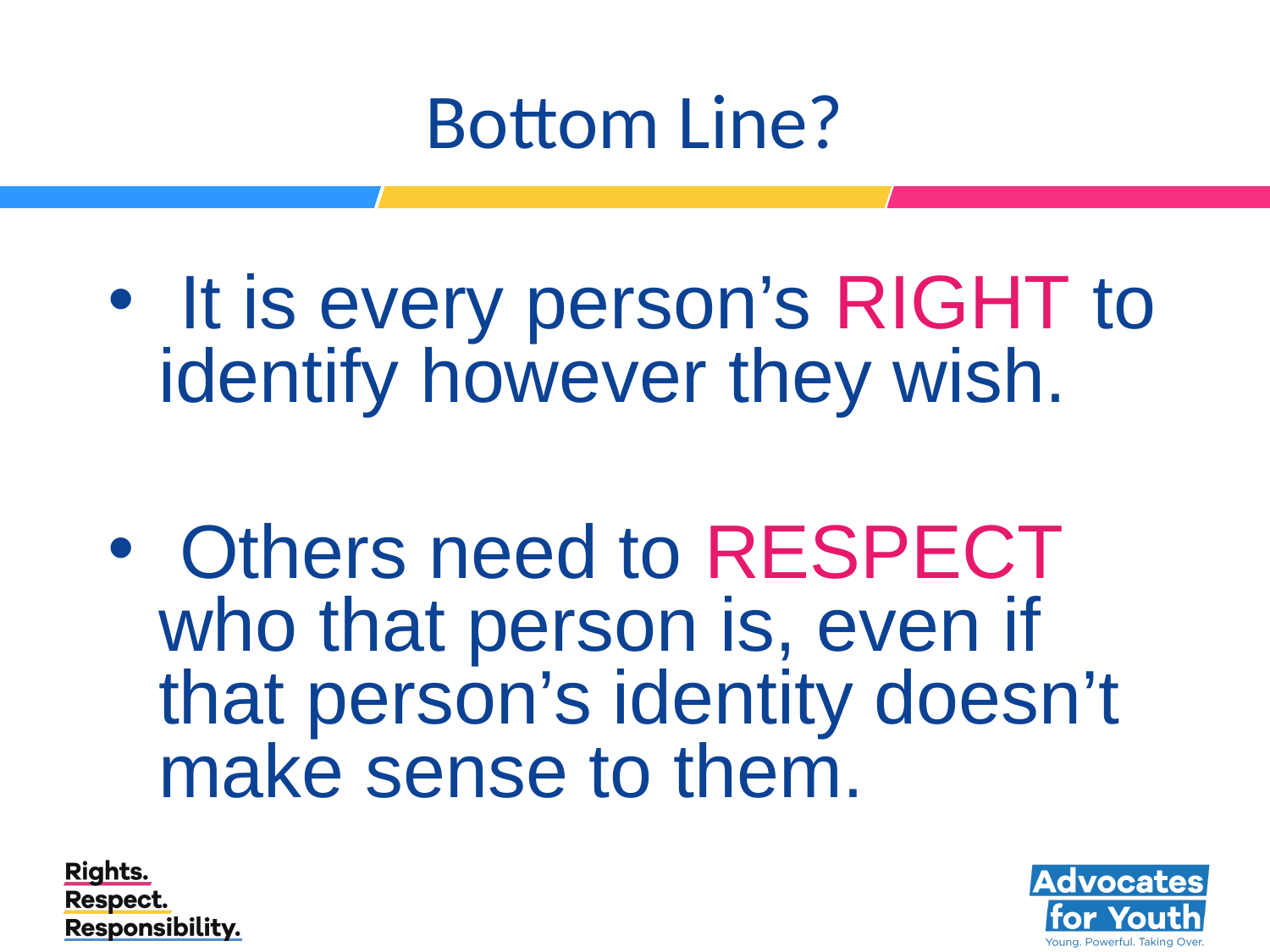

# Bottom Line?
 It is every person’s RIGHT to identify however they wish.

 Others need to RESPECT who that person is, even if that person’s identity doesn’t make sense to them.